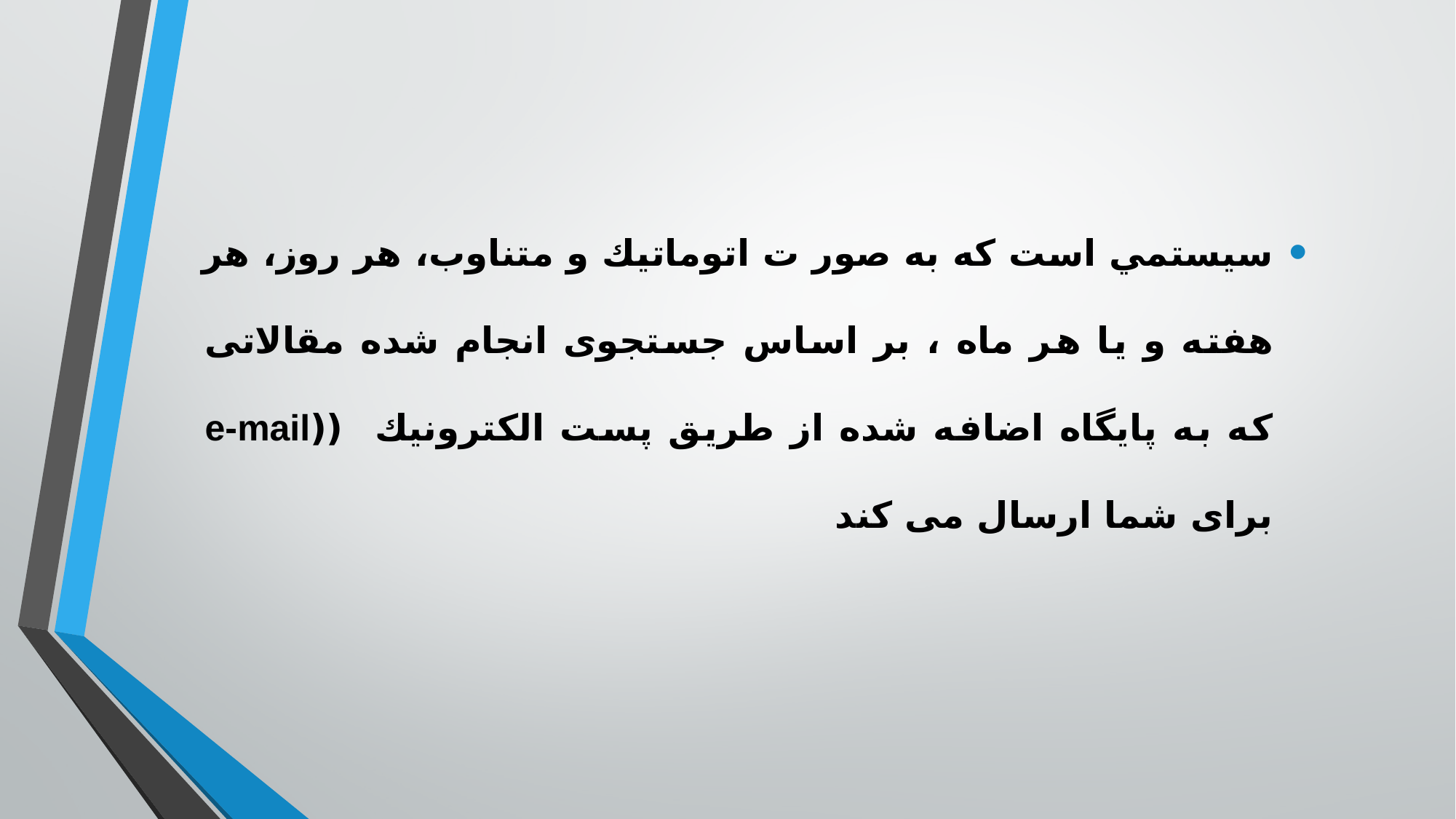

#
سيستمي است كه به صور ت اتوماتيك و متناوب، هر روز، هر هفته و يا هر ماه ، بر اساس جستجوی انجام شده مقالاتی که به پایگاه اضافه شده از طریق پست الكترونيك  ((e-mail برای شما ارسال می کند